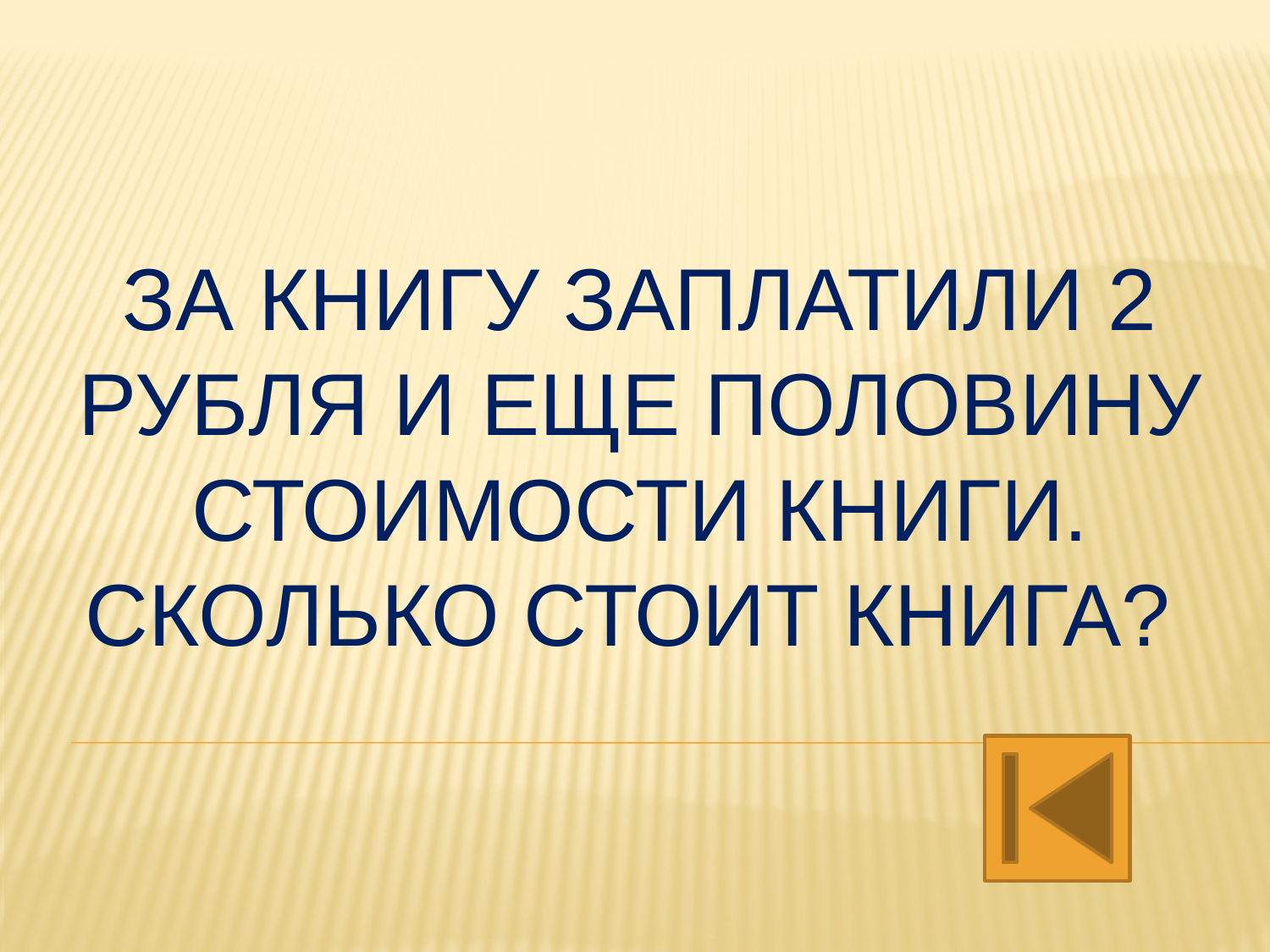

# За книгу заплатили 2 рубля и еще половину стоимости книги. Сколько стоит книга?